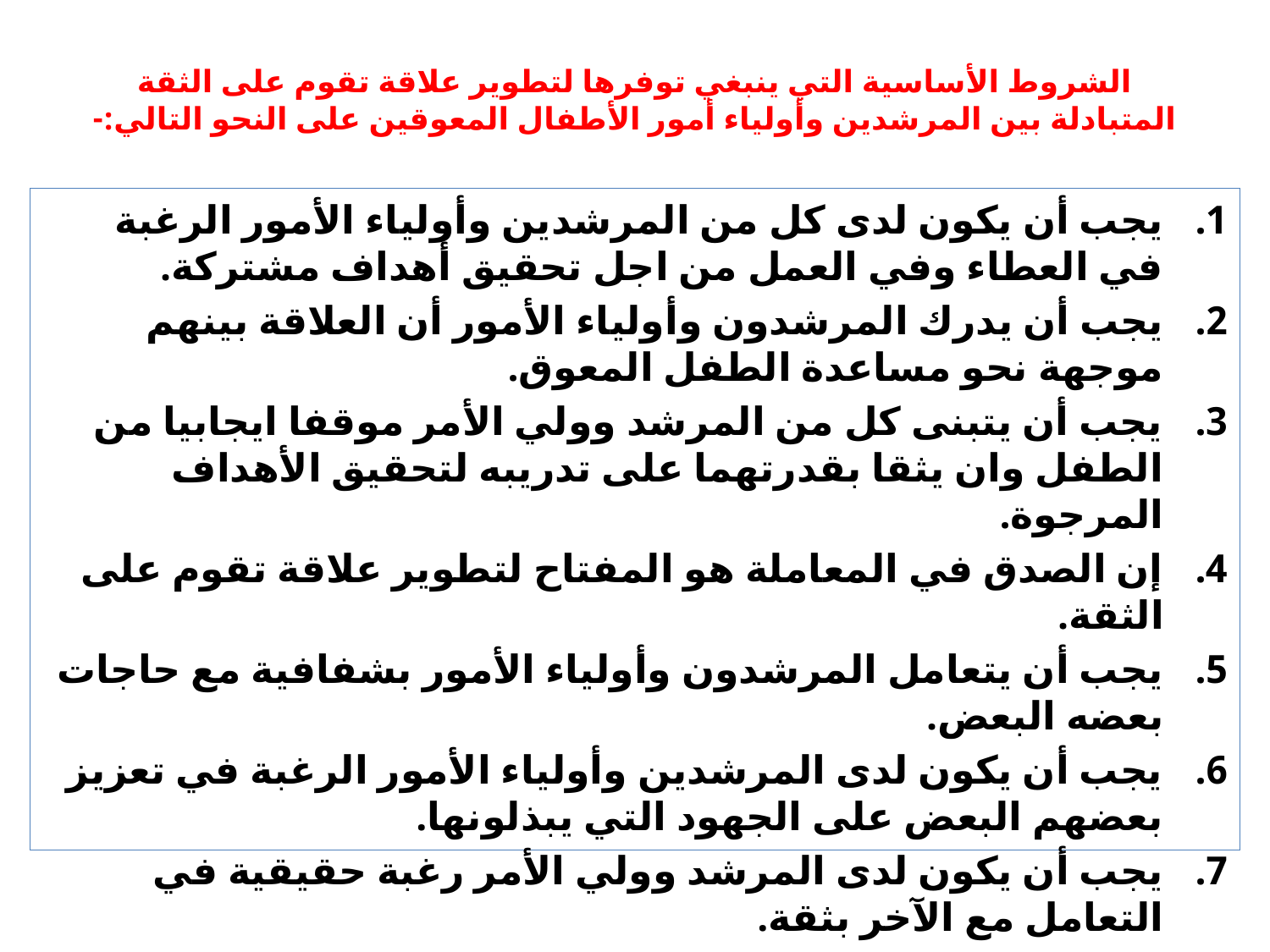

# الشروط الأساسية التي ينبغي توفرها لتطوير علاقة تقوم على الثقة المتبادلة بين المرشدين وأولياء أمور الأطفال المعوقين على النحو التالي:-
يجب أن يكون لدى كل من المرشدين وأولياء الأمور الرغبة في العطاء وفي العمل من اجل تحقيق أهداف مشتركة.
يجب أن يدرك المرشدون وأولياء الأمور أن العلاقة بينهم موجهة نحو مساعدة الطفل المعوق.
يجب أن يتبنى كل من المرشد وولي الأمر موقفا ايجابيا من الطفل وان يثقا بقدرتهما على تدريبه لتحقيق الأهداف المرجوة.
إن الصدق في المعاملة هو المفتاح لتطوير علاقة تقوم على الثقة.
يجب أن يتعامل المرشدون وأولياء الأمور بشفافية مع حاجات بعضه البعض.
يجب أن يكون لدى المرشدين وأولياء الأمور الرغبة في تعزيز بعضهم البعض على الجهود التي يبذلونها.
يجب أن يكون لدى المرشد وولي الأمر رغبة حقيقية في التعامل مع الآخر بثقة.